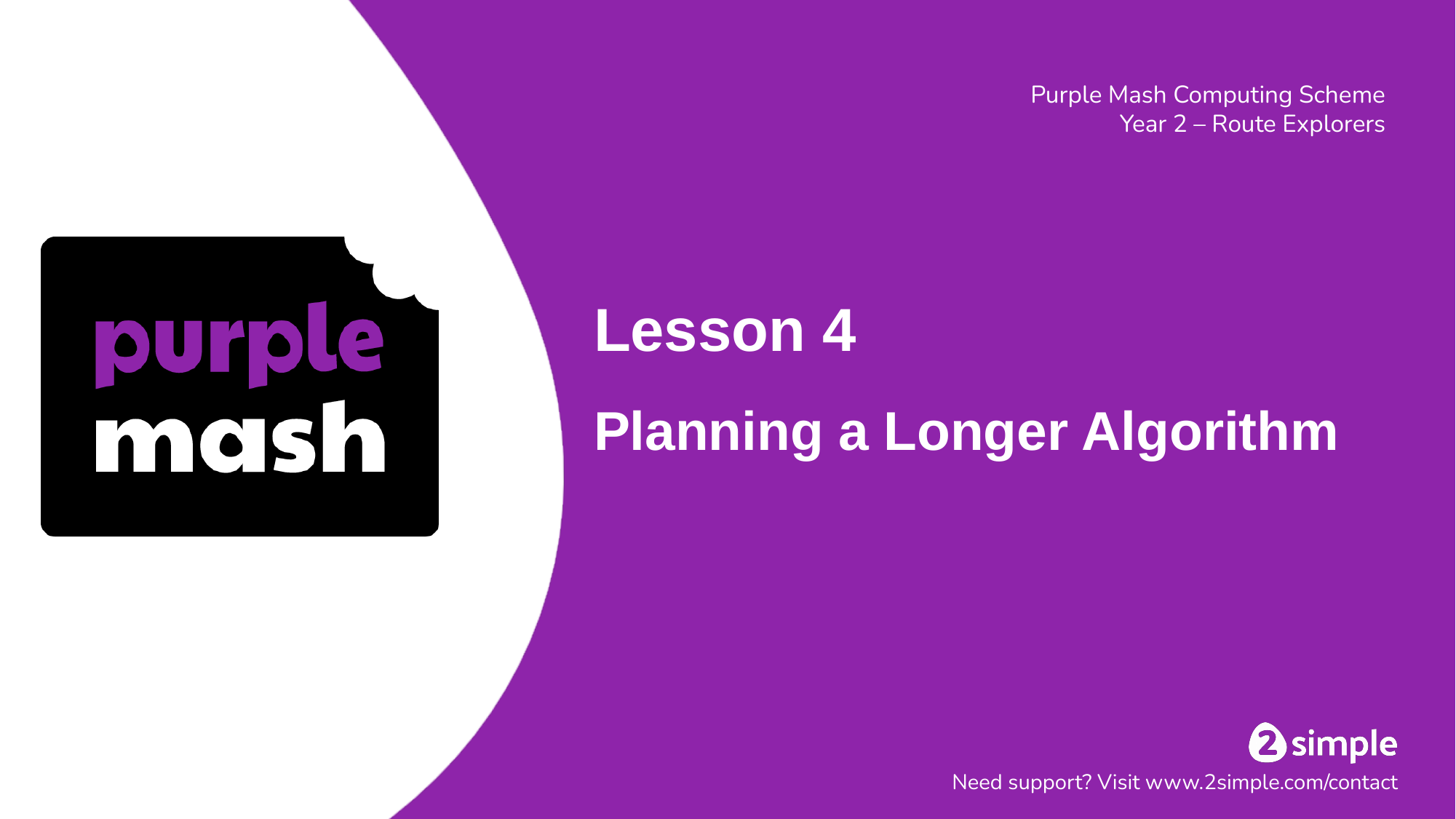

# Lesson 4
Planning a Longer Algorithm
Need support? Visit www.2simple.com/contact